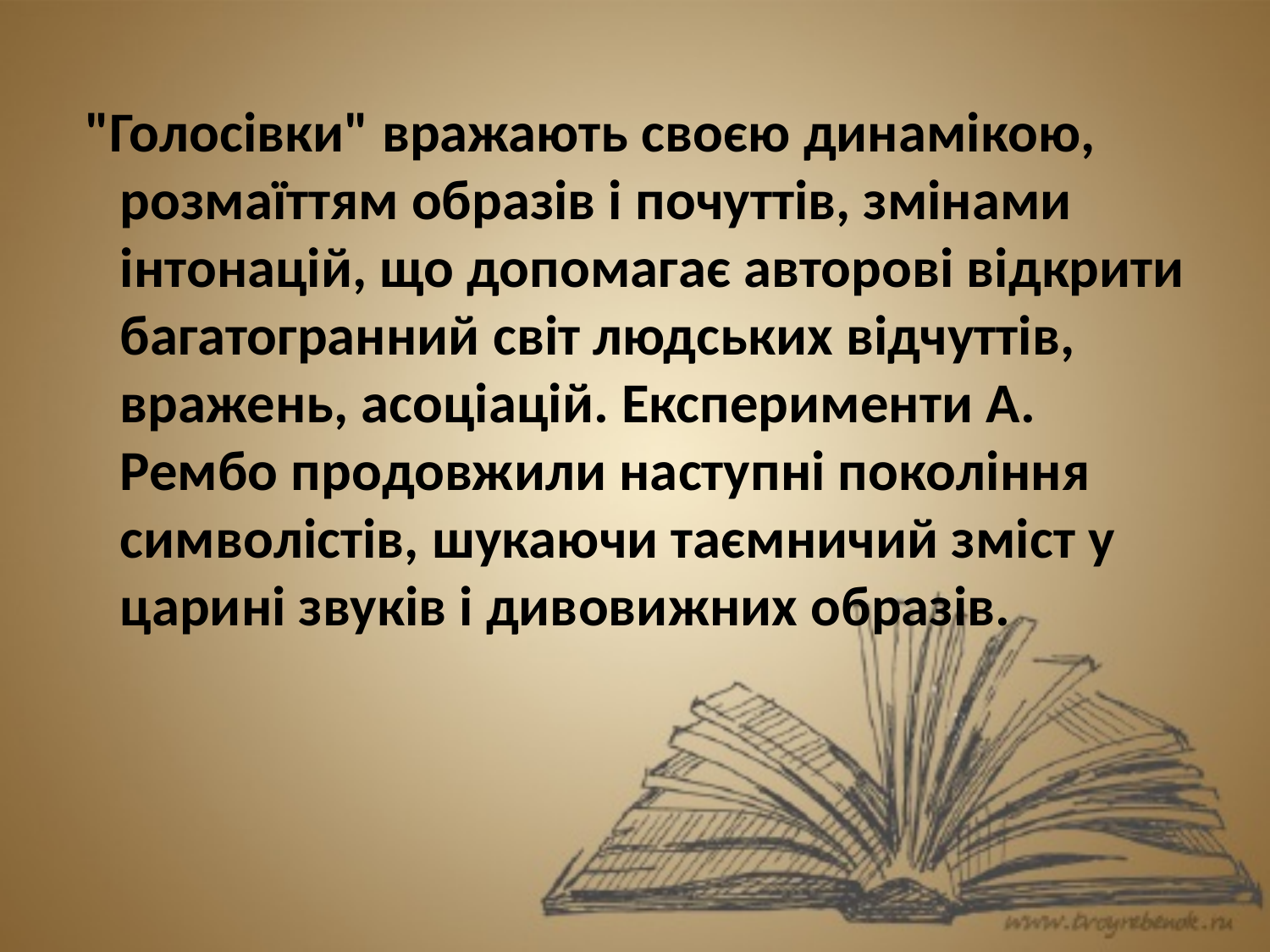

"Голосівки" вражають своєю динамікою, розмаїттям образів і почуттів, змінами інтонацій, що допомагає авторові відкрити багатогранний світ людських відчуттів, вражень, асоціацій. Експерименти А. Рембо продовжили наступні покоління символістів, шукаючи таємничий зміст у царині звуків і дивовижних образів.